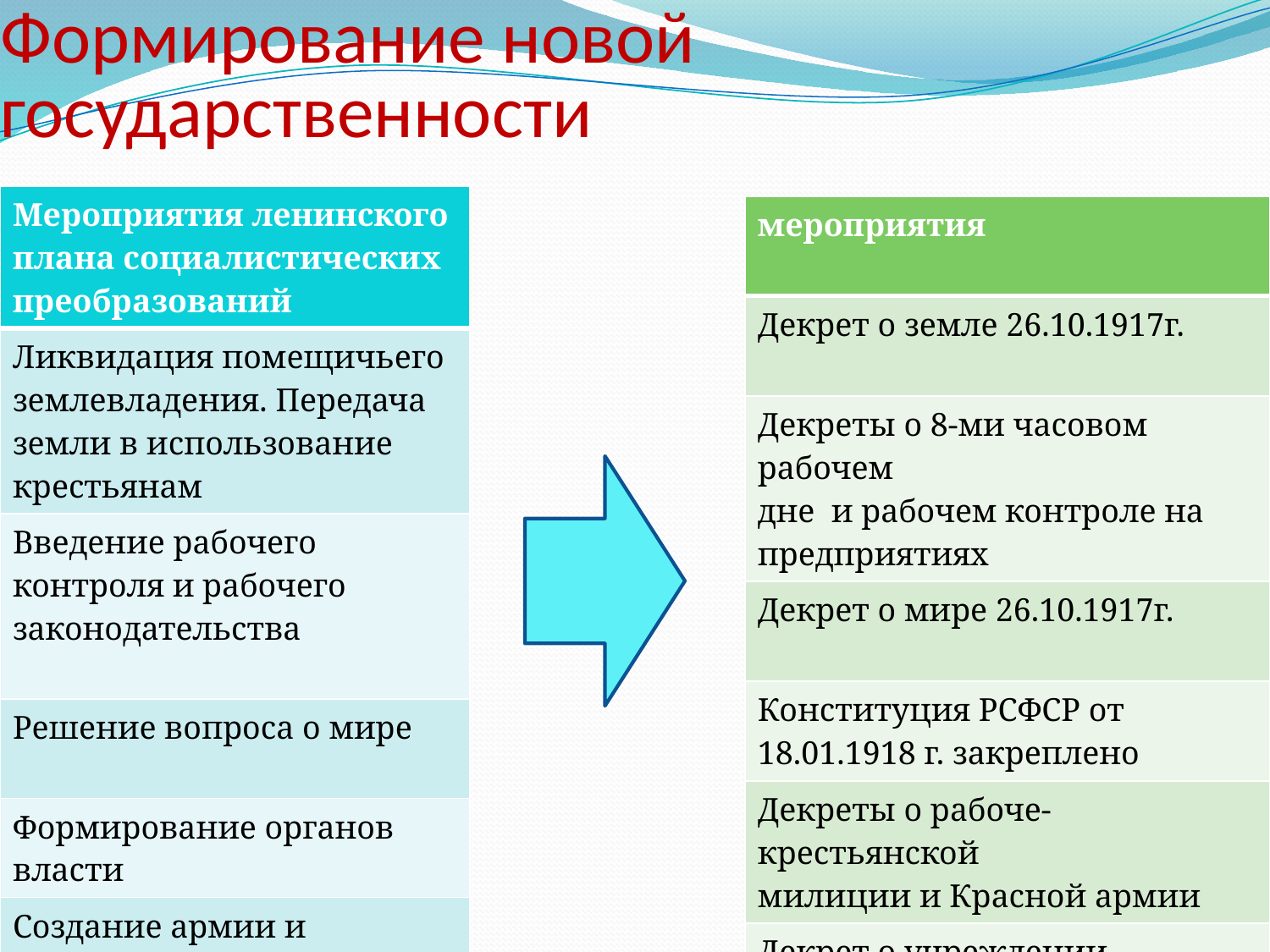

# Формирование новой государственности
| Мероприятия ленинского плана социалистических преобразований |
| --- |
| Ликвидация помещичьего землевладения. Передача земли в использование крестьянам |
| Введение рабочего контроля и рабочего законодательства |
| Решение вопроса о мире |
| Формирование органов власти |
| Создание армии и милиции |
| Создание судебной системы |
| мероприятия |
| --- |
| Декрет о земле 26.10.1917г. |
| Декреты о 8-ми часовом рабочем дне и рабочем контроле на предприятиях |
| Декрет о мире 26.10.1917г. |
| Конституция РСФСР от 18.01.1918 г. закреплено |
| Декреты о рабоче-крестьянской милиции и Красной армии |
| Декрет о учреждении народного суда |